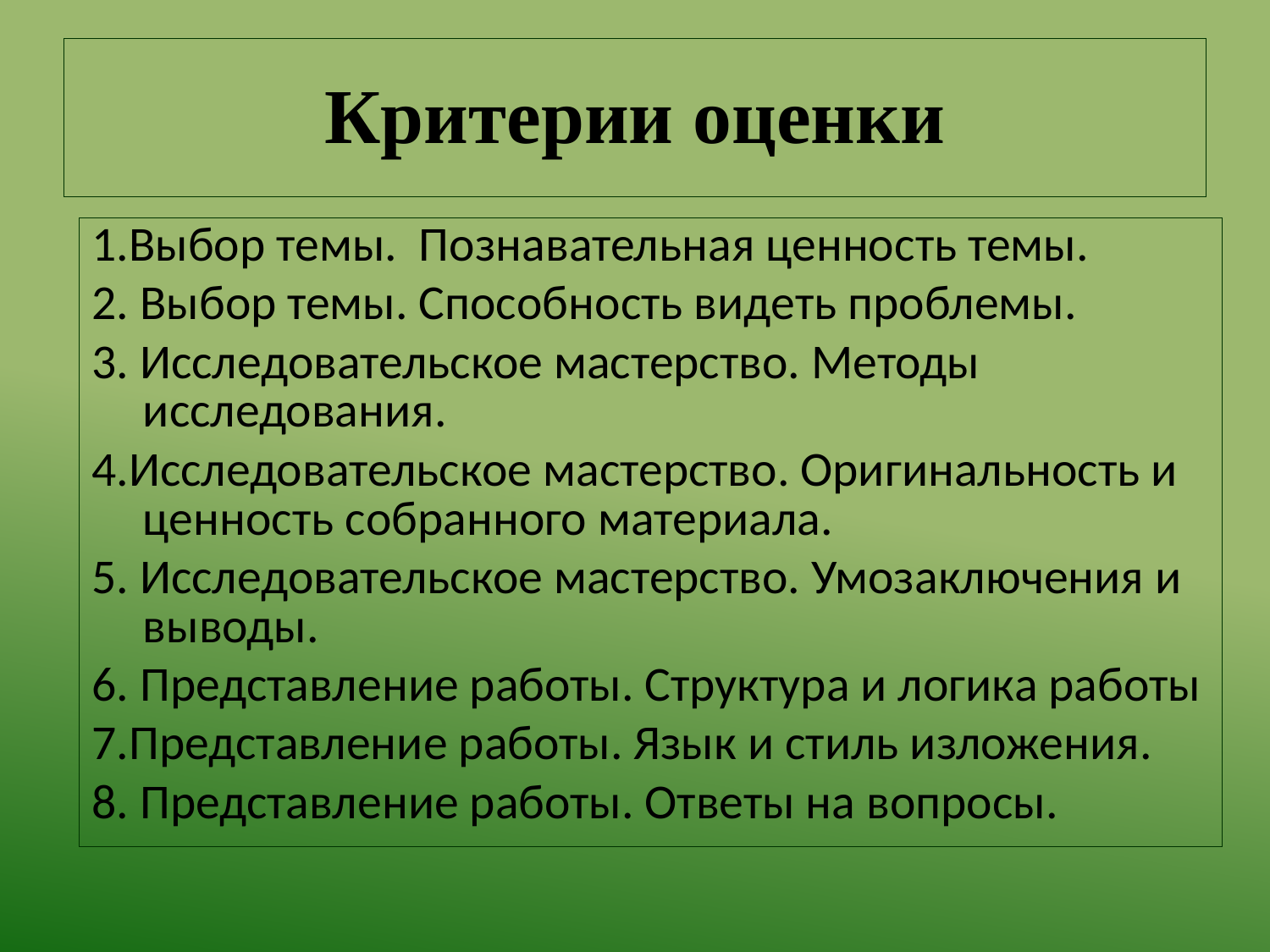

# Критерии оценки
1.Выбор темы.  Познавательная ценность темы.
2. Выбор темы. Способность видеть проблемы.
3. Исследовательское мастерство. Методы исследования.
4.Исследовательское мастерство. Оригинальность и ценность собранного материала.
5. Исследовательское мастерство. Умозаключения и выводы.
6. Представление работы. Структура и логика работы
7.Представление работы. Язык и стиль изложения.
8. Представление работы. Ответы на вопросы.